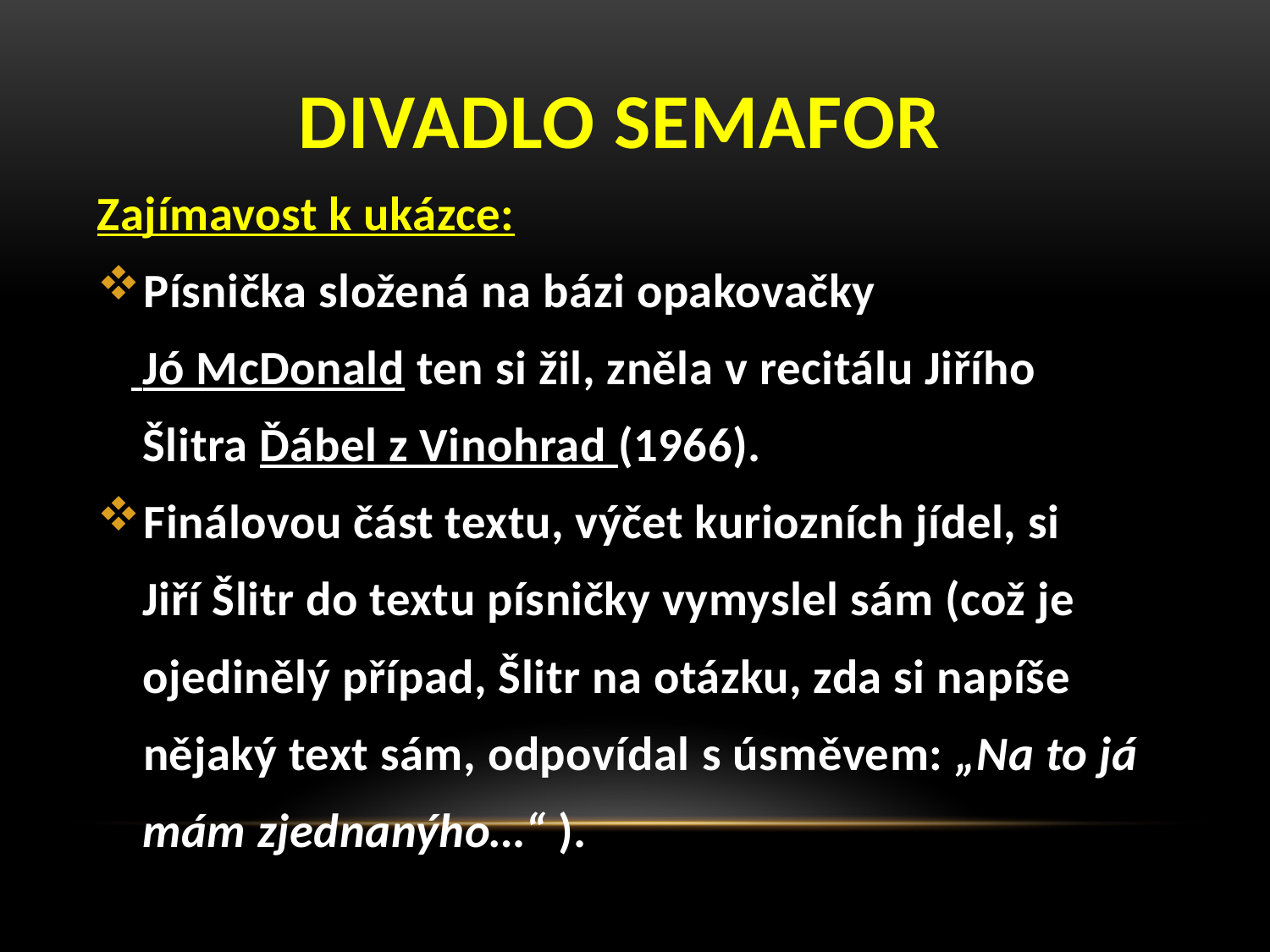

# Divadlo Semafor
Zajímavost k ukázce:
Písnička složená na bázi opakovačky
    Jó McDonald ten si žil, zněla v recitálu Jiřího
    Šlitra Ďábel z Vinohrad (1966).
Finálovou část textu, výčet kuriozních jídel, si
    Jiří Šlitr do textu písničky vymyslel sám (což je
    ojedinělý případ, Šlitr na otázku, zda si napíše
    nějaký text sám, odpovídal s úsměvem: „Na to já
    mám zjednanýho…“ ).